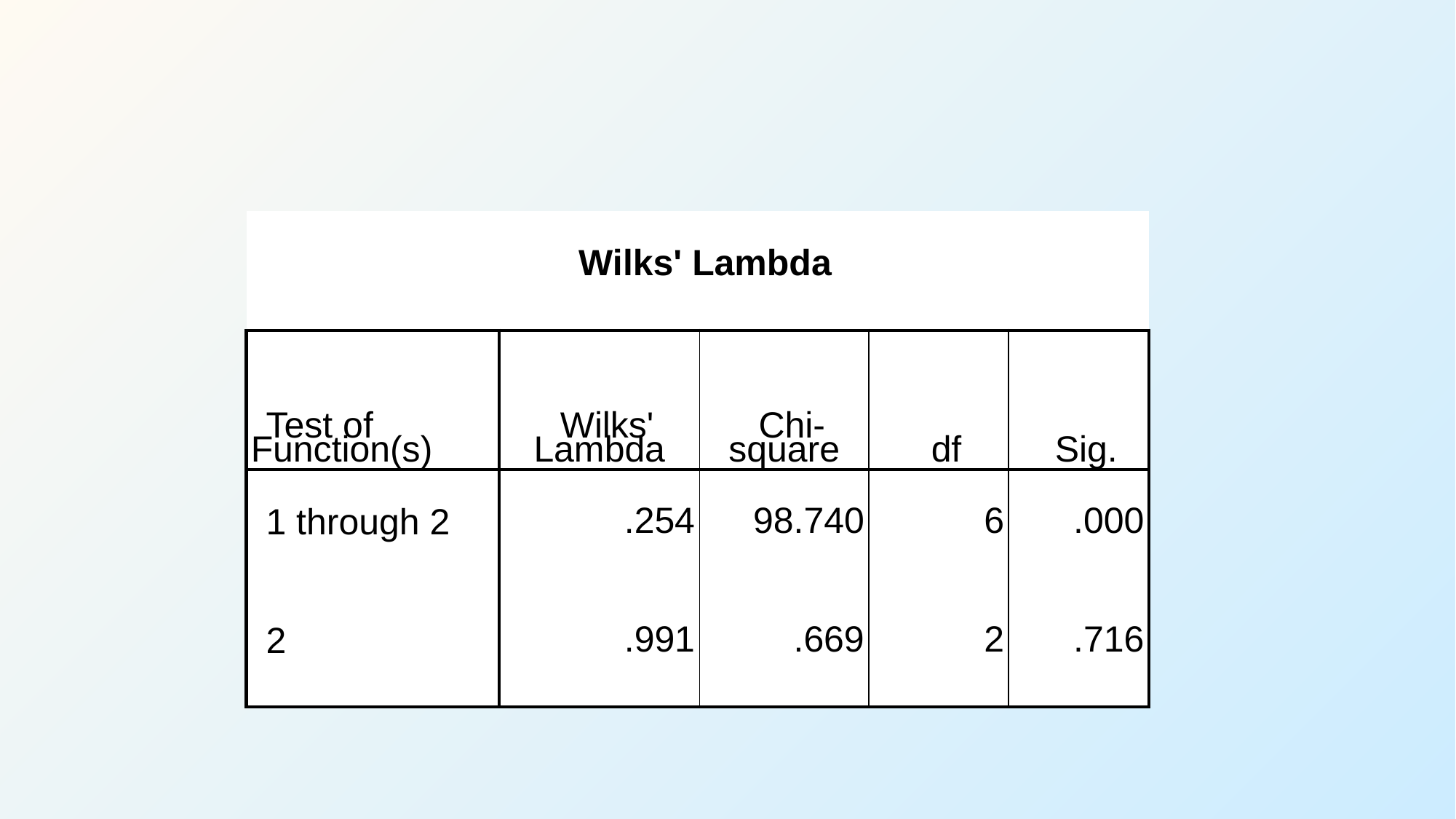

#
| Wilks' Lambda |  |  |  |  |
| --- | --- | --- | --- | --- |
| Test of Function(s) | Wilks' Lambda | Chi-square | df | Sig. |
| 1 through 2 | .254 | 98.740 | 6 | .000 |
| 2 | .991 | .669 | 2 | .716 |